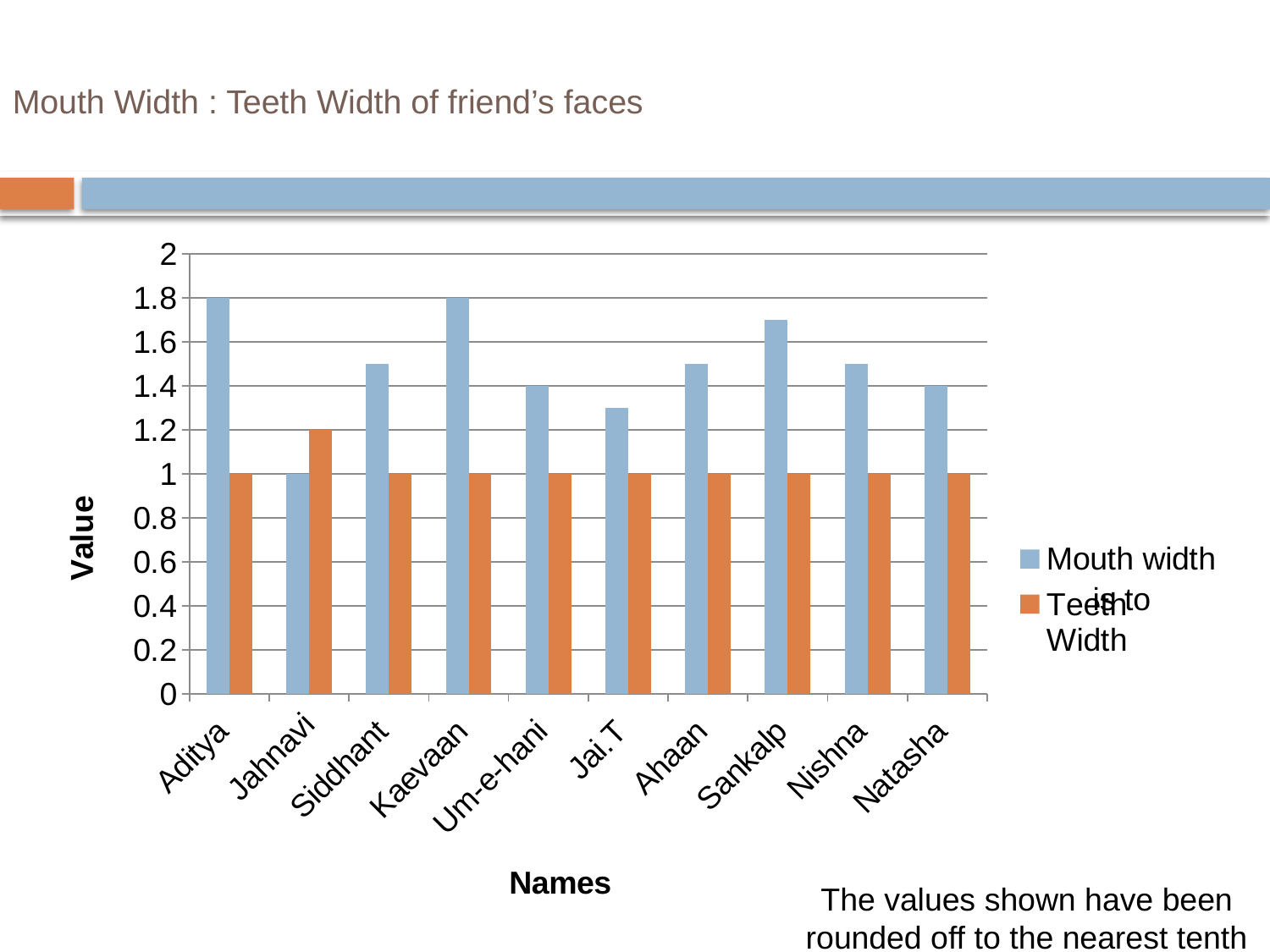

# Mouth Width : Teeth Width of friend’s faces

### Chart

| Category | Mouth width | Teeth Width |
|---|---|---|
| Aditya  | 1.8 | 1.0 |
| Jahnavi | 1.0 | 1.2 |
| Siddhant  | 1.5 | 1.0 |
| Kaevaan  | 1.8 | 1.0 |
| Um-e-hani  | 1.4 | 1.0 |
| Jai.T  | 1.3 | 1.0 |
| Ahaan  | 1.5 | 1.0 |
| Sankalp  | 1.7 | 1.0 |
| Nishna  | 1.5 | 1.0 |
| Natasha  | 1.4 | 1.0 |
is to
The values shown have been rounded off to the nearest tenth